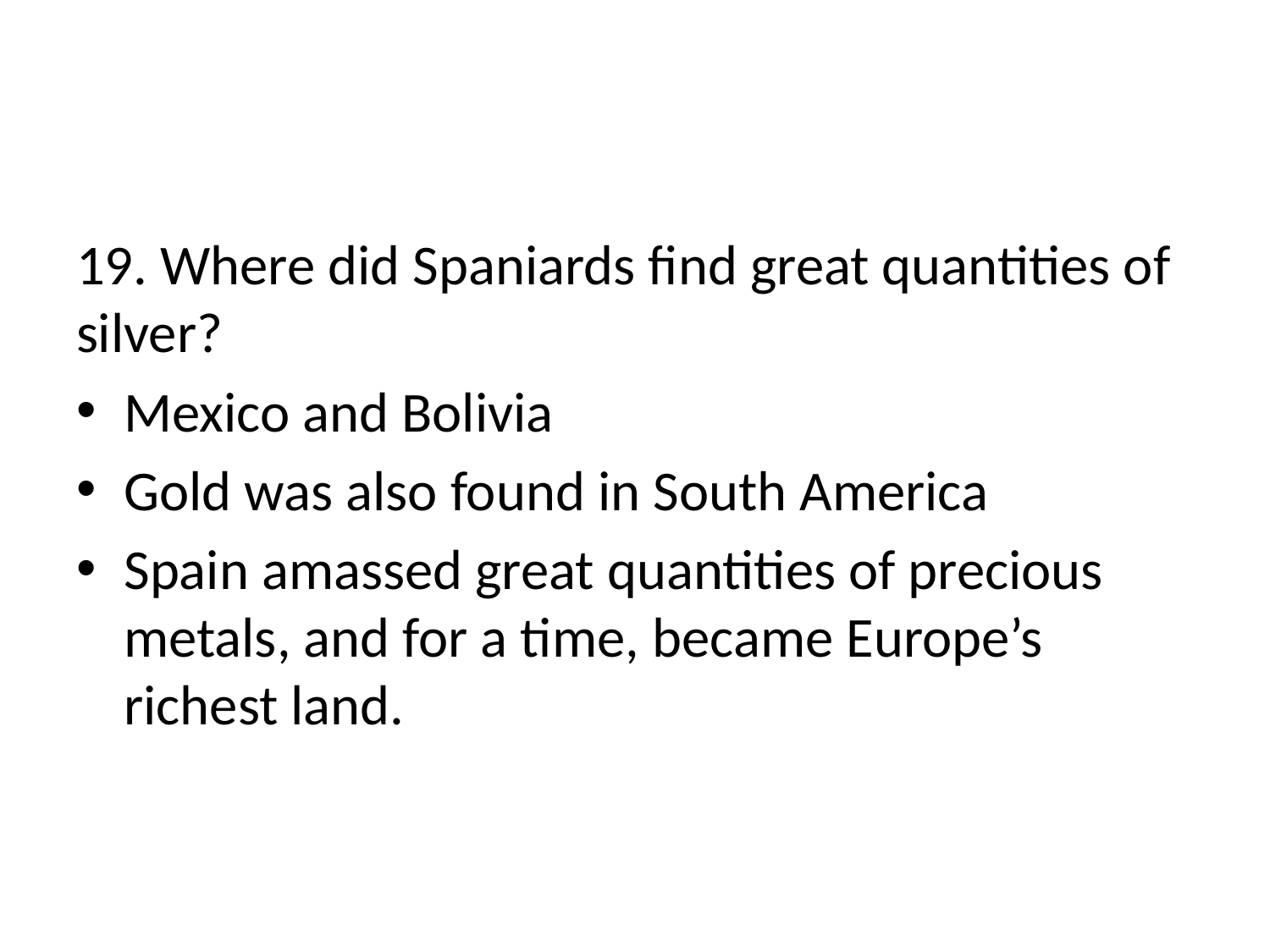

#
19. Where did Spaniards find great quantities of silver?
Mexico and Bolivia
Gold was also found in South America
Spain amassed great quantities of precious metals, and for a time, became Europe’s richest land.